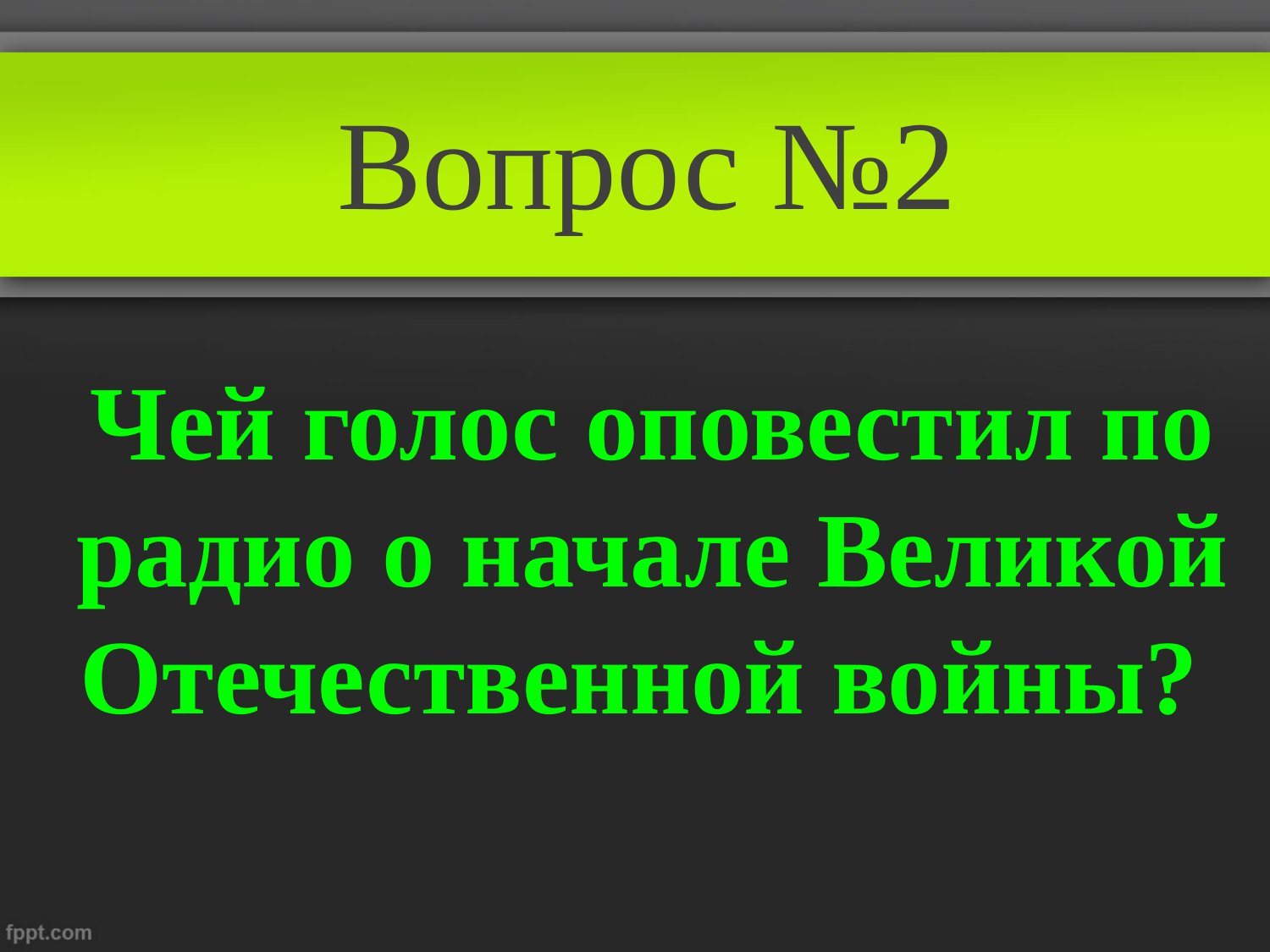

#
Вопрос №2
Чей голос оповестил по радио о начале Великой Отечественной войны?